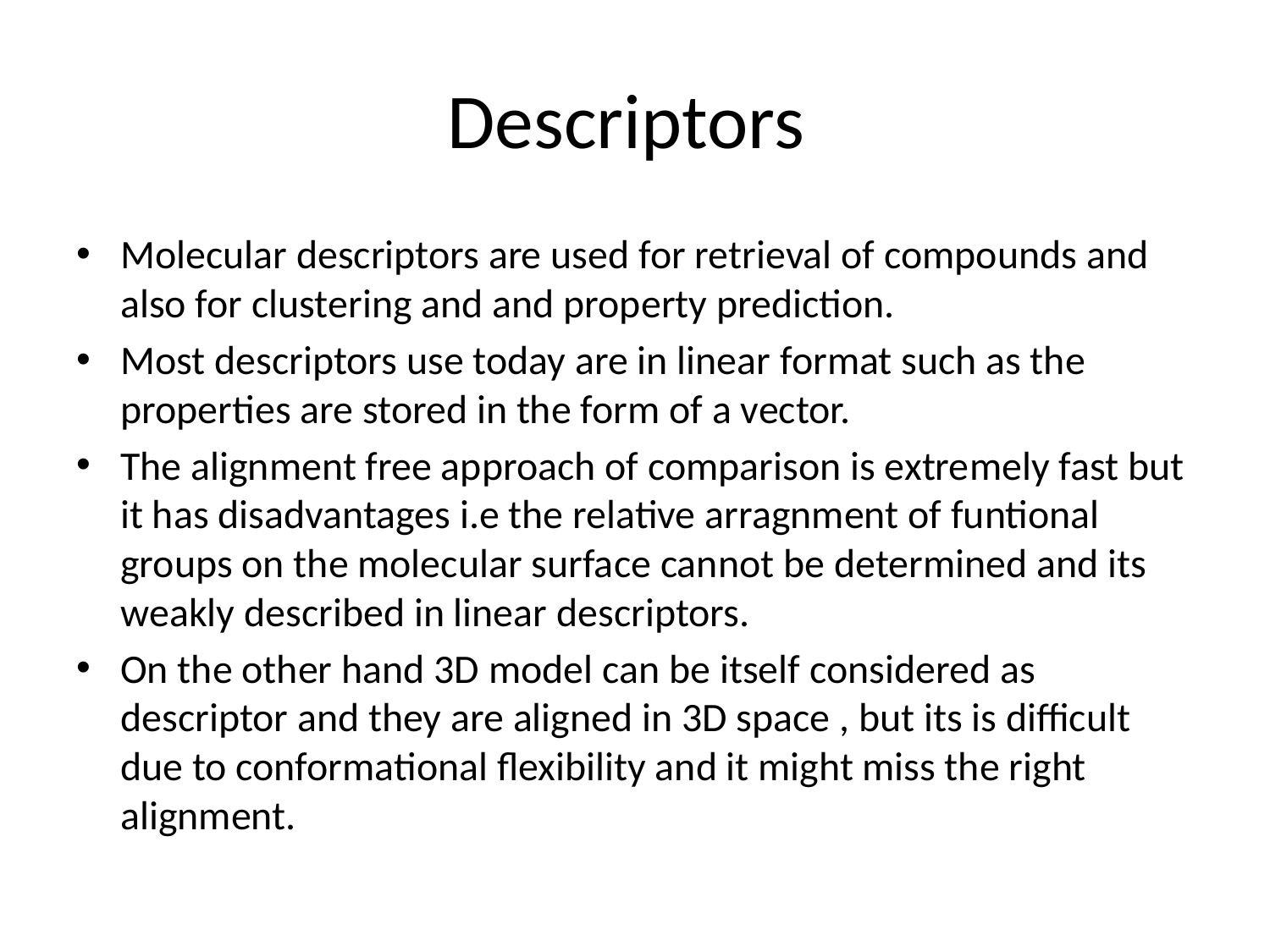

# Descriptors
Molecular descriptors are used for retrieval of compounds and also for clustering and and property prediction.
Most descriptors use today are in linear format such as the properties are stored in the form of a vector.
The alignment free approach of comparison is extremely fast but it has disadvantages i.e the relative arragnment of funtional groups on the molecular surface cannot be determined and its weakly described in linear descriptors.
On the other hand 3D model can be itself considered as descriptor and they are aligned in 3D space , but its is difficult due to conformational flexibility and it might miss the right alignment.